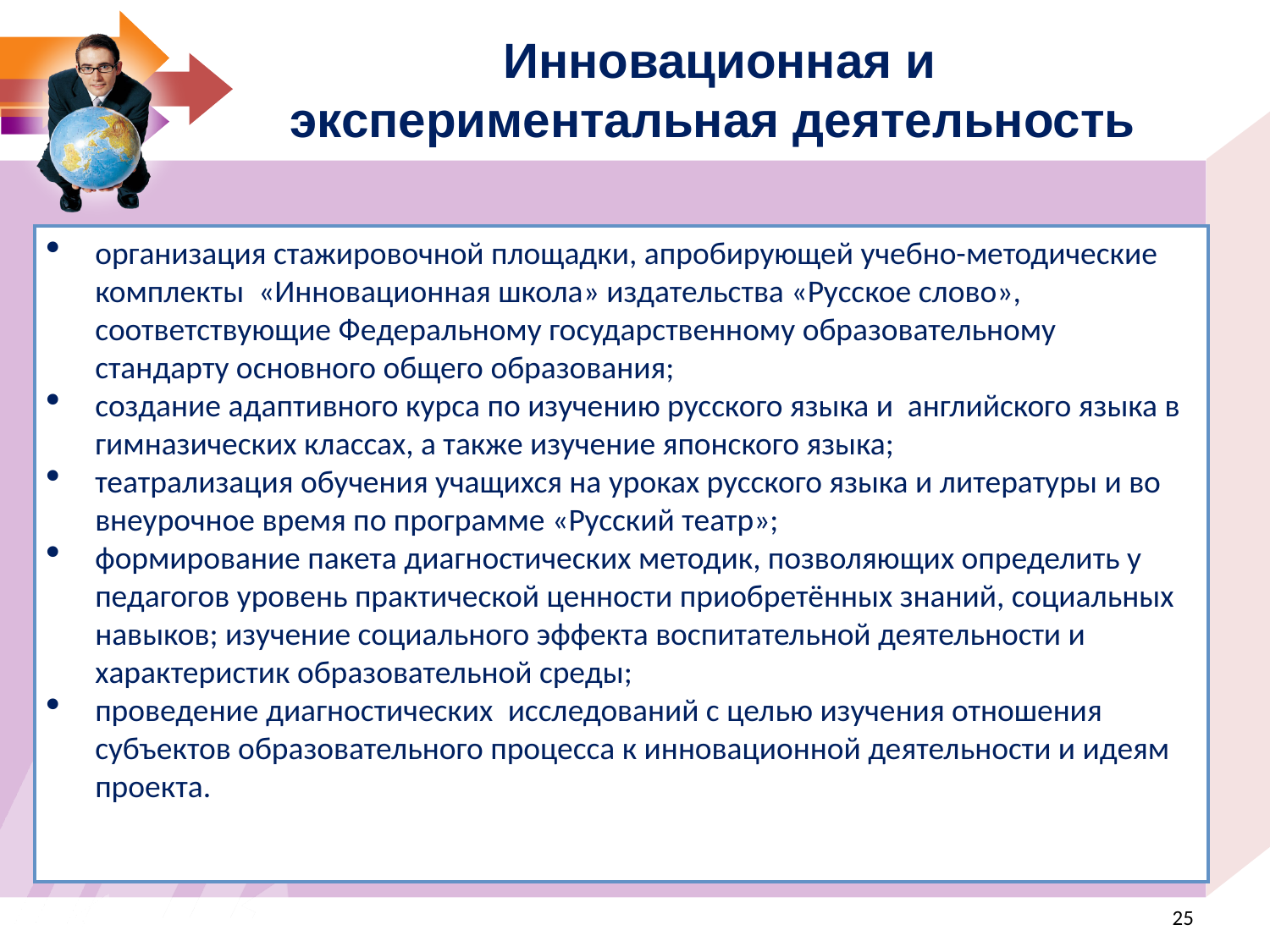

Инновационная и экспериментальная деятельность
организация стажировочной площадки, апробирующей учебно-методические комплекты  «Инновационная школа» издательства «Русское слово», соответствующие Федеральному государственному образовательному стандарту основного общего образования;
создание адаптивного курса по изучению русского языка и  английского языка в гимназических классах, а также изучение японского языка;
театрализация обучения учащихся на уроках русского языка и литературы и во внеурочное время по программе «Русский театр»;
формирование пакета диагностических методик, позволяющих определить у педагогов уровень практической ценности приобретённых знаний, социальных навыков; изучение социального эффекта воспитательной деятельности и характеристик образовательной среды;
проведение диагностических  исследований с целью изучения отношения субъектов образовательного процесса к инновационной деятельности и идеям проекта.

25